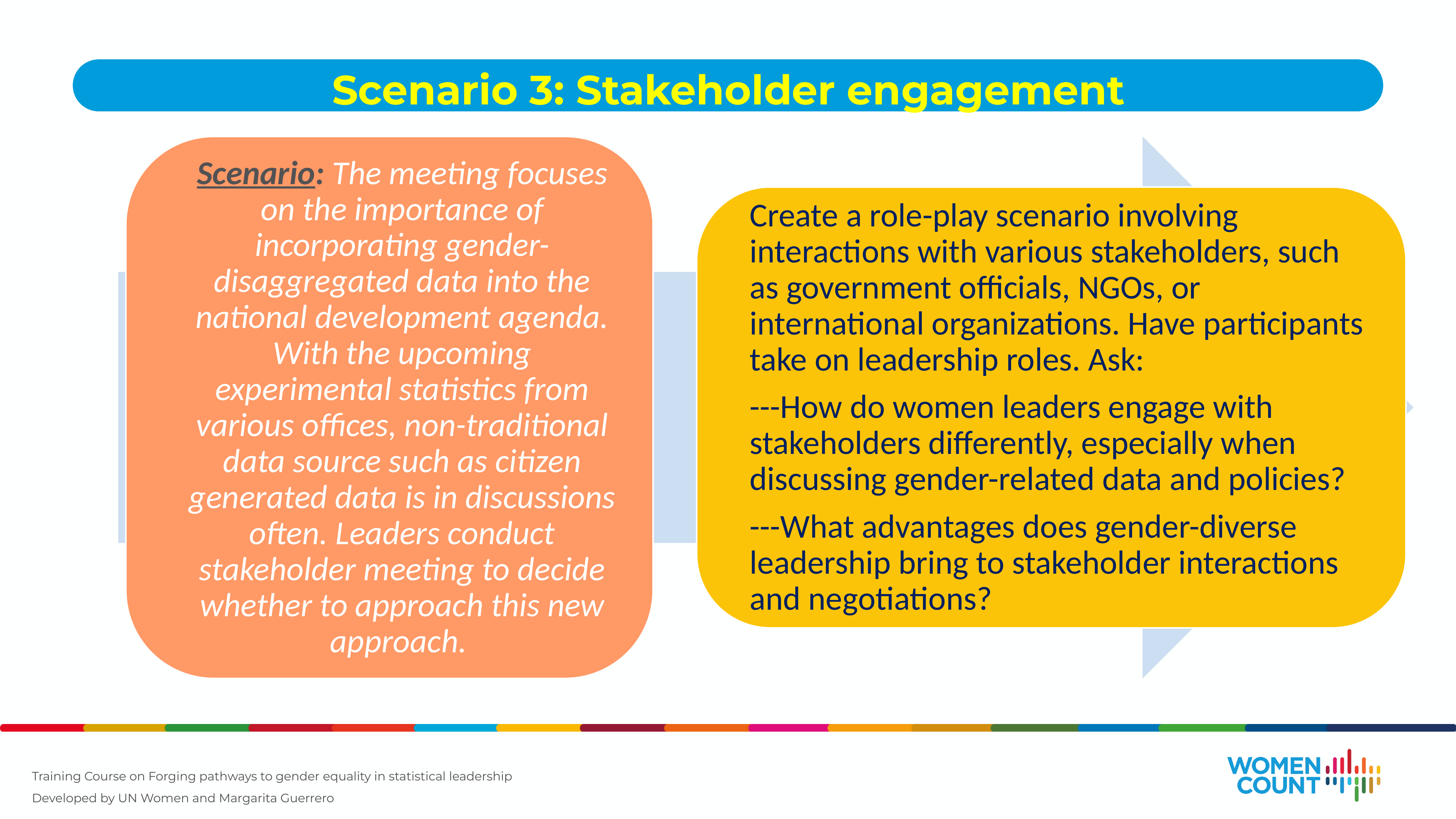

Scenario 3: Stakeholder engagement
Scenario: The meeting focuses on the importance of incorporating gender-disaggregated data into the national development agenda. With the upcoming experimental statistics from various offices, non-traditional data source such as citizen generated data is in discussions often. Leaders conduct stakeholder meeting to decide whether to approach this new approach.
Create a role-play scenario involving interactions with various stakeholders, such as government officials, NGOs, or international organizations. Have participants take on leadership roles. Ask:
---How do women leaders engage with stakeholders differently, especially when discussing gender-related data and policies?
---What advantages does gender-diverse leadership bring to stakeholder interactions and negotiations?
Training Course on Forging pathways to gender equality in statistical leadership
Developed by UN Women and Margarita Guerrero